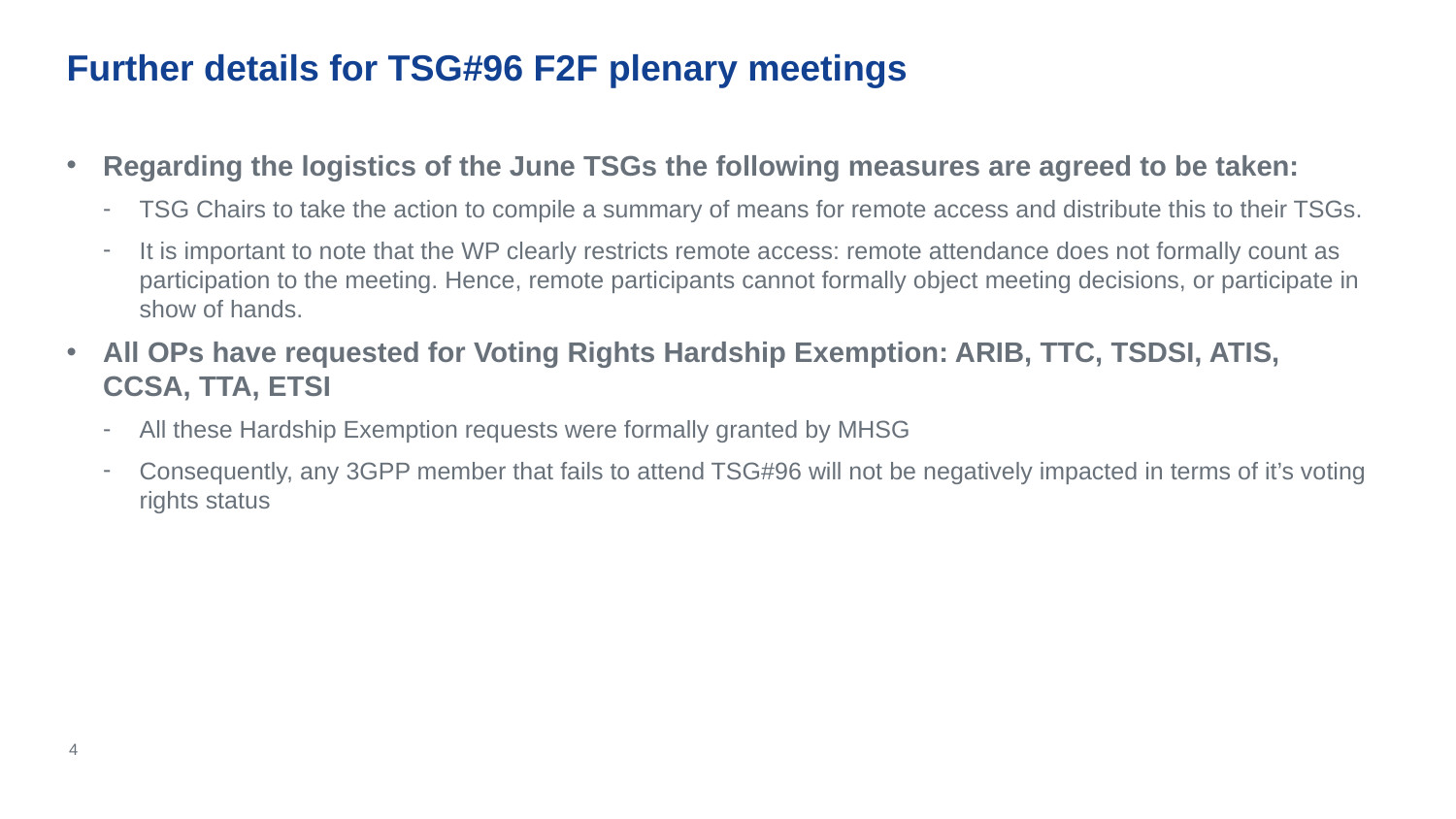

# Further details for TSG#96 F2F plenary meetings
Regarding the logistics of the June TSGs the following measures are agreed to be taken:
TSG Chairs to take the action to compile a summary of means for remote access and distribute this to their TSGs.
It is important to note that the WP clearly restricts remote access: remote attendance does not formally count as participation to the meeting. Hence, remote participants cannot formally object meeting decisions, or participate in show of hands.
All OPs have requested for Voting Rights Hardship Exemption: ARIB, TTC, TSDSI, ATIS, CCSA, TTA, ETSI
All these Hardship Exemption requests were formally granted by MHSG
Consequently, any 3GPP member that fails to attend TSG#96 will not be negatively impacted in terms of it’s voting rights status